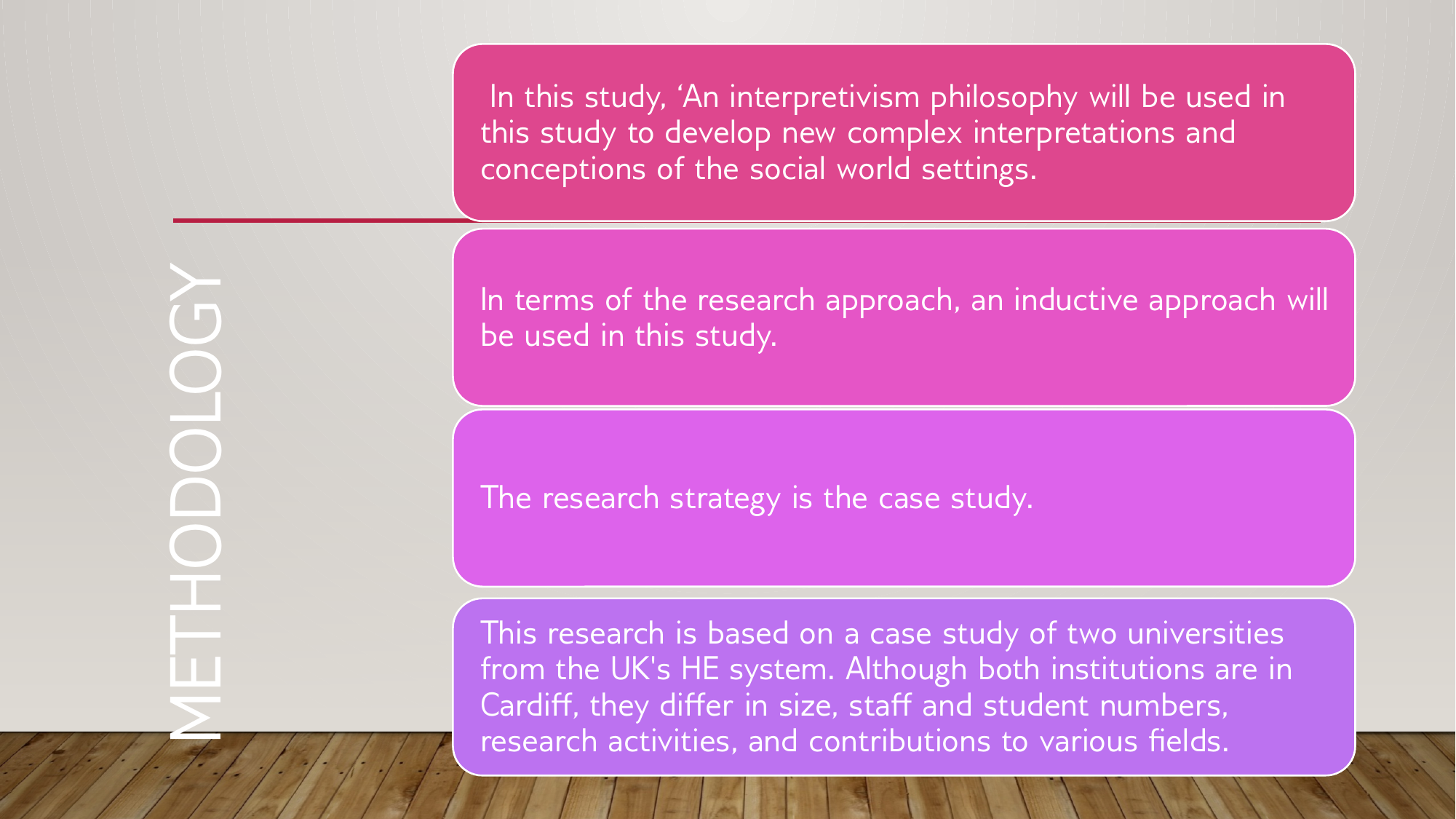

In this study, ‘An interpretivism philosophy will be used in this study to develop new complex interpretations and conceptions of the social world settings.
In terms of the research approach, an inductive approach will be used in this study.
The research strategy is the case study.
This research is based on a case study of two universities from the UK's HE system. Although both institutions are in Cardiff, they differ in size, staff and student numbers, research activities, and contributions to various fields.
# Methodology